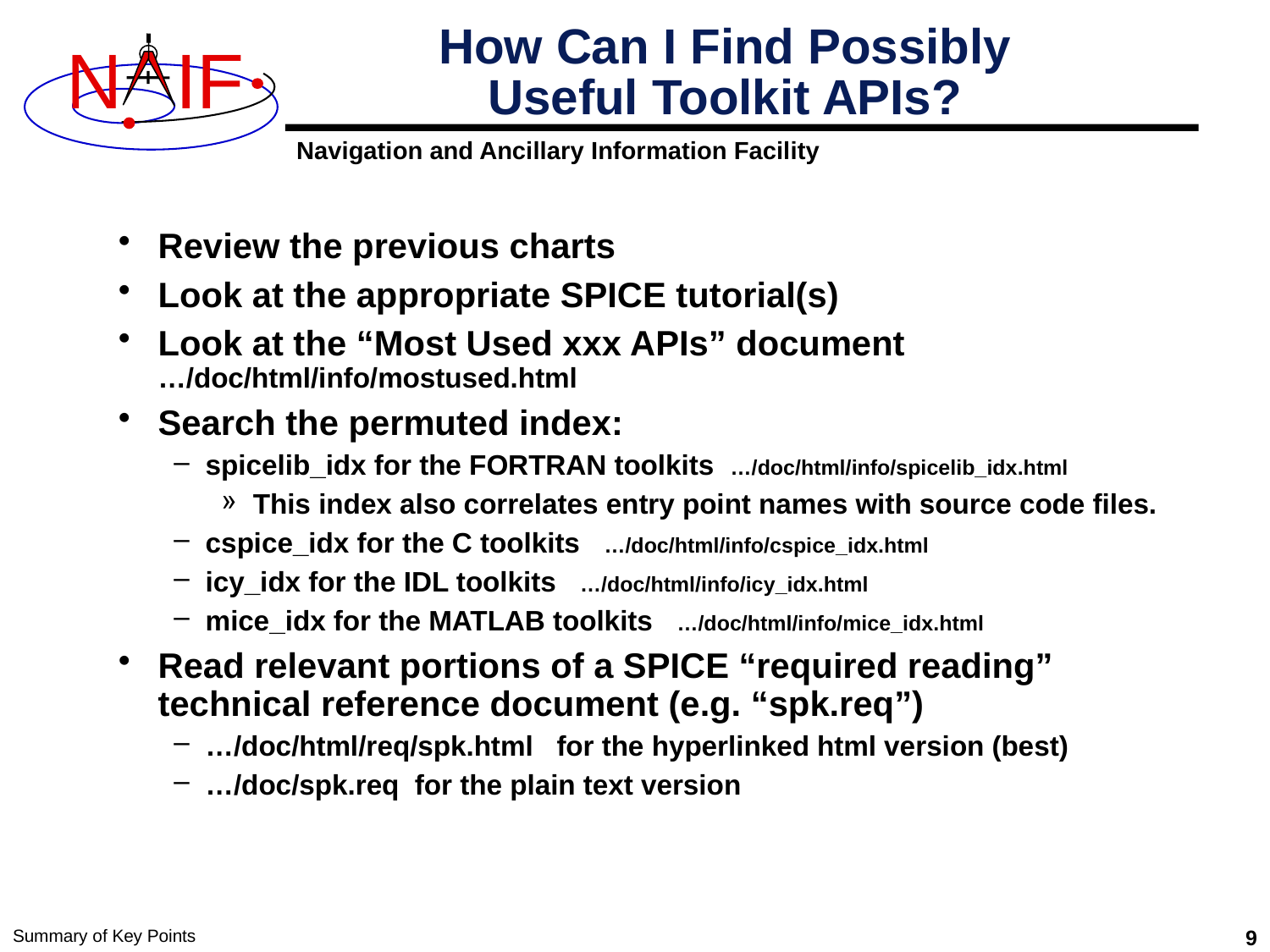

# How Can I Find Possibly Useful Toolkit APIs?
Review the previous charts
Look at the appropriate SPICE tutorial(s)
Look at the “Most Used xxx APIs” document  …/doc/html/info/mostused.html
Search the permuted index:
spicelib_idx for the FORTRAN toolkits  …/doc/html/info/spicelib_idx.html
This index also correlates entry point names with source code files.
cspice_idx for the C toolkits   …/doc/html/info/cspice_idx.html
icy_idx for the IDL toolkits   …/doc/html/info/icy_idx.html
mice_idx for the MATLAB toolkits   …/doc/html/info/mice_idx.html
Read relevant portions of a SPICE “required reading” technical reference document (e.g. “spk.req”)
…/doc/html/req/spk.html   for the hyperlinked html version (best)
…/doc/spk.req  for the plain text version
Summary of Key Points
9